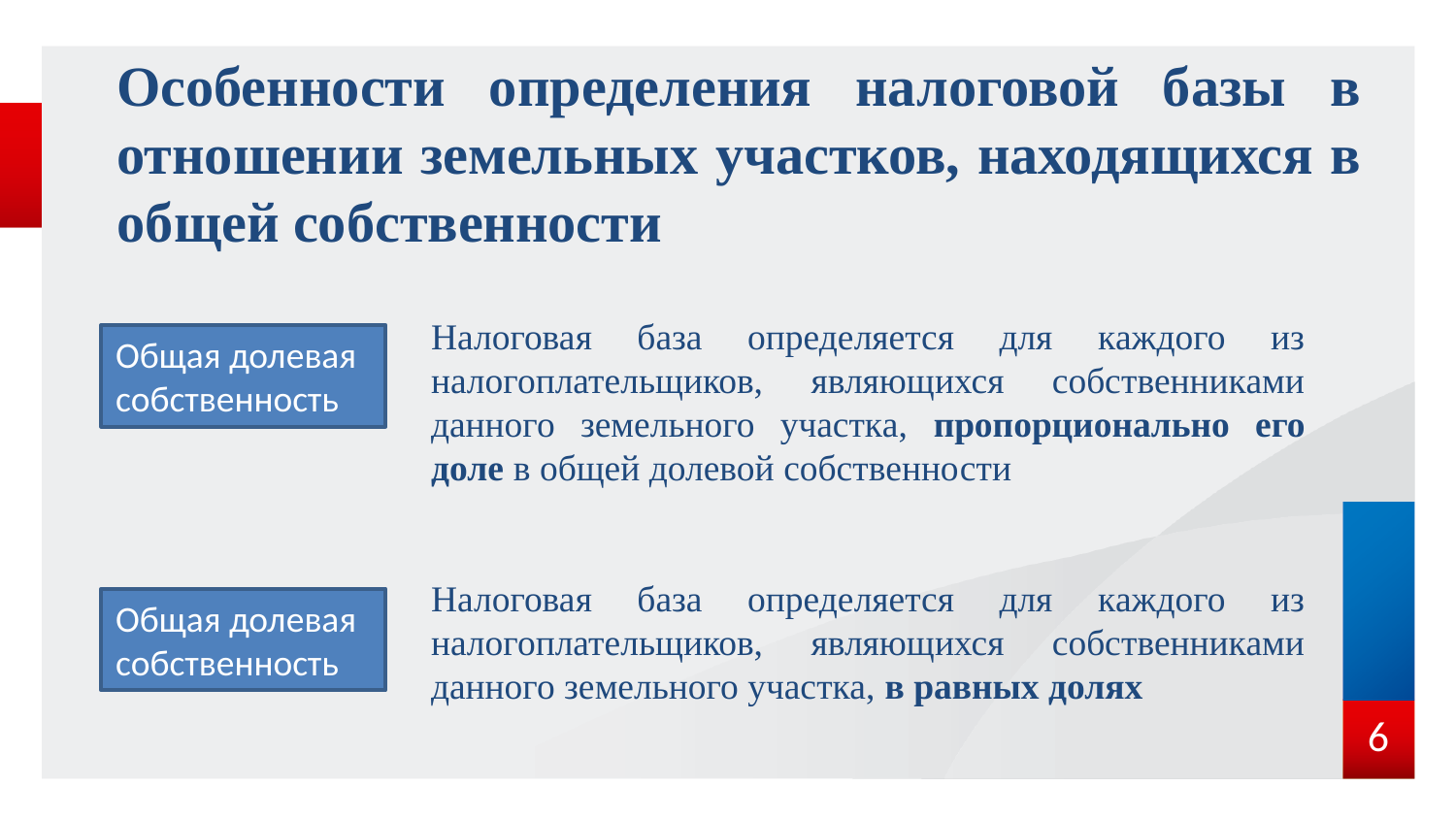

Особенности определения налоговой базы в отношении земельных участков, находящихся в общей собственности
Налоговая база определяется для каждого из налогоплательщиков, являющихся собственниками данного земельного участка, пропорционально его доле в общей долевой собственности

Налоговая база определяется для каждого из налогоплательщиков, являющихся собственниками данного земельного участка, в равных долях
Общая долевая собственность
Общая долевая собственность
6